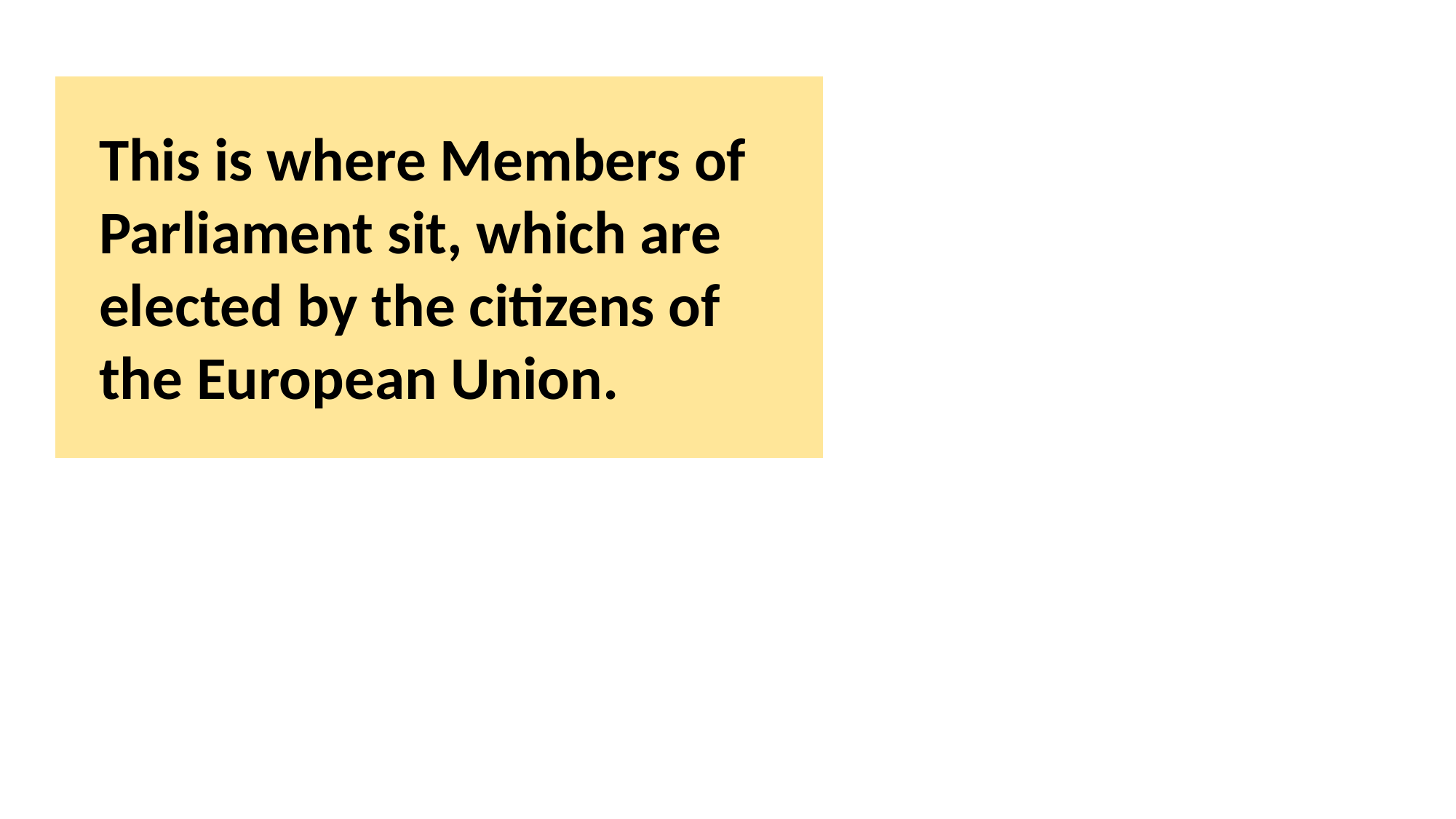

This is where Members of Parliament sit, which are elected by the citizens of the European Union.